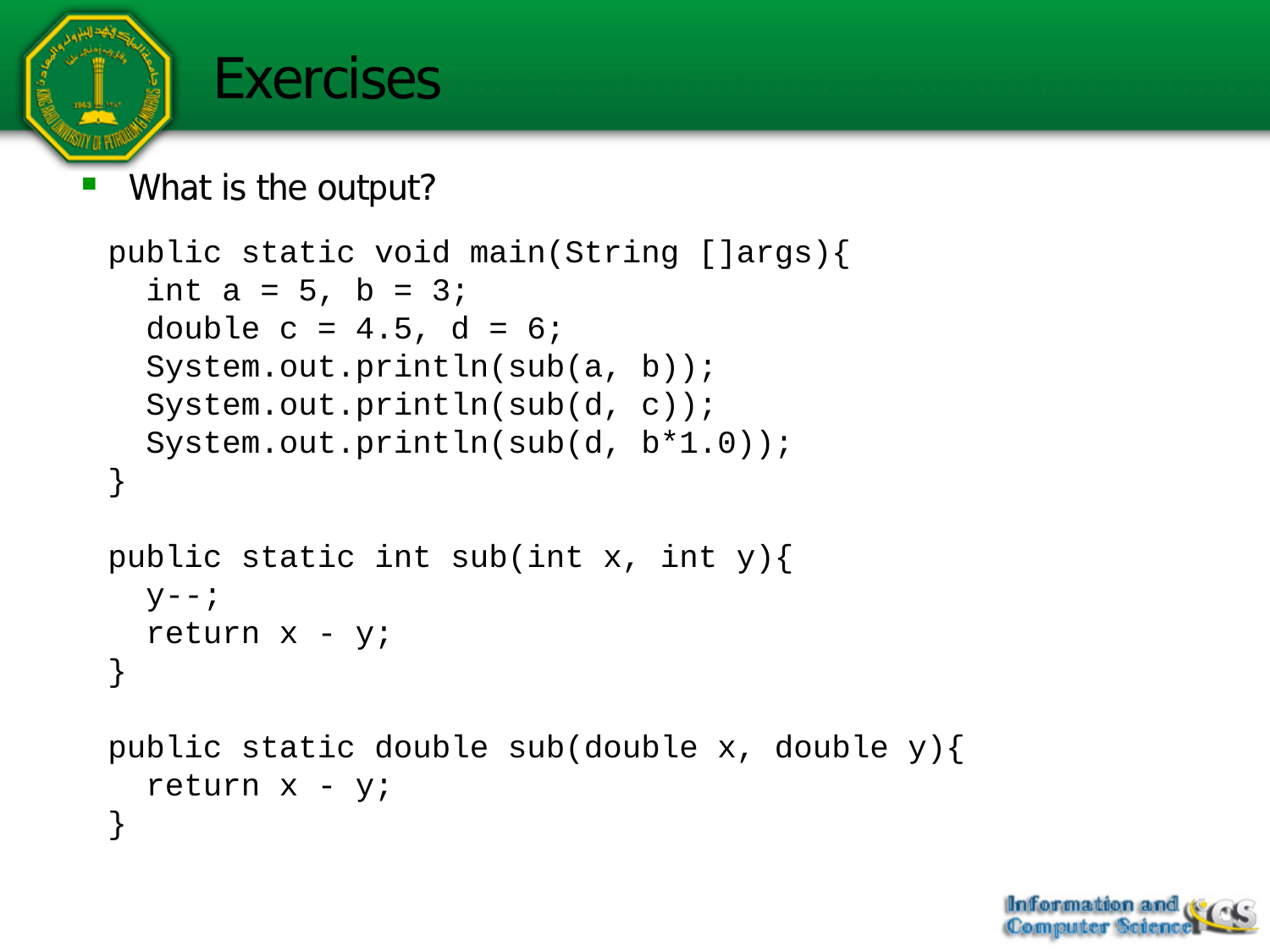

# Exercises
What is the output?
public static void main(String []args){
  int a = 5, b = 3;
  double c = 4.5, d = 6;
  System.out.println(sub(a, b));
  System.out.println(sub(d, c));
  System.out.println(sub(d, b*1.0));
}

public static int sub(int x, int y){
  y--;
  return x - y;
}

public static double sub(double x, double y){
  return x - y;
}